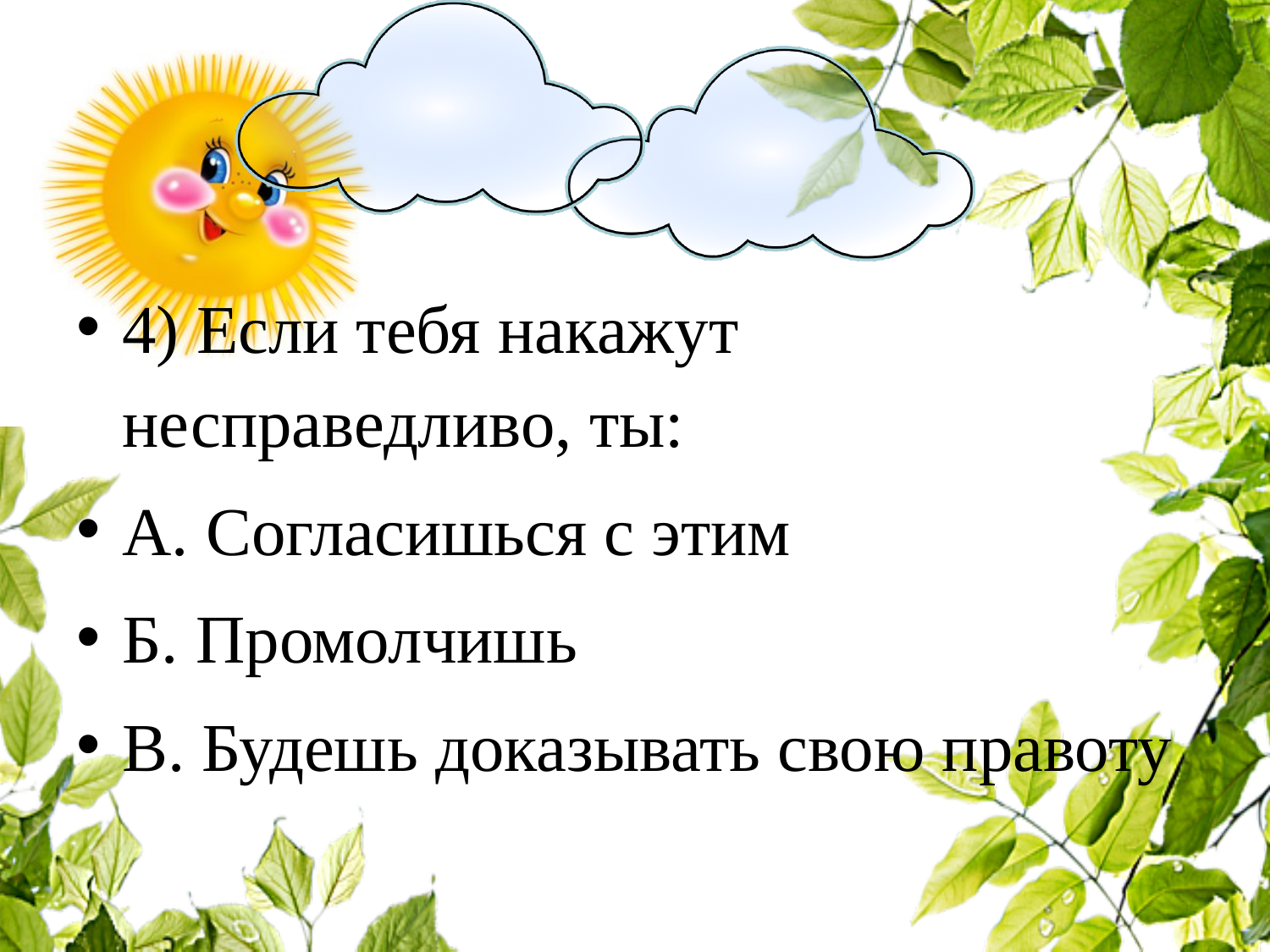

#
4) Если тебя накажут несправедливо, ты:
А. Согласишься с этим
Б. Промолчишь
В. Будешь доказывать свою правоту